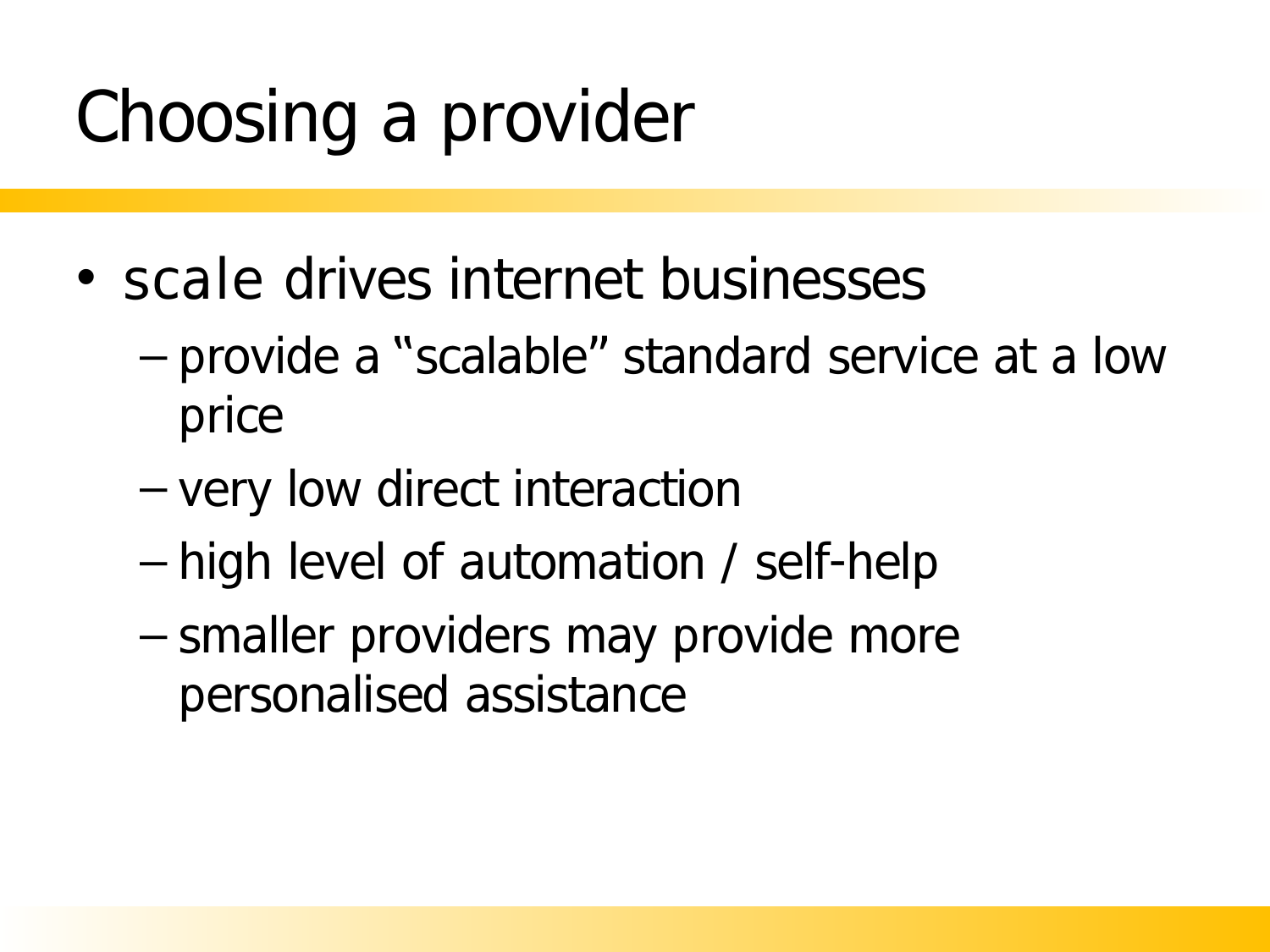

# Choosing a provider
scale drives internet businesses
provide a “scalable” standard service at a low price
very low direct interaction
high level of automation / self-help
smaller providers may provide more personalised assistance